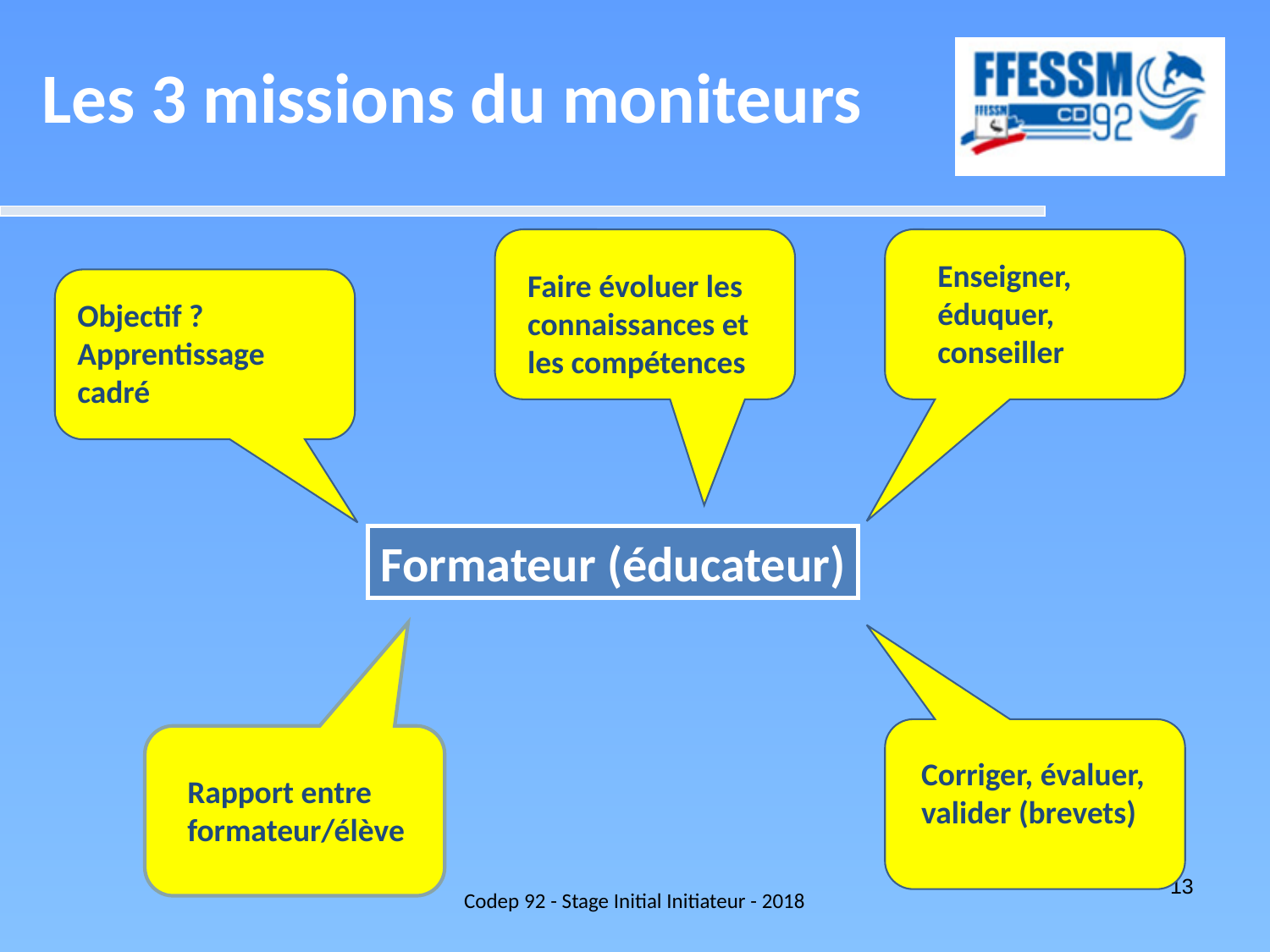

Les 3 missions du moniteurs

Enseigner, éduquer, conseiller
Faire évoluer les connaissances et les compétences

Objectif ?
Apprentissage cadré
Formateur (éducateur)

Corriger, évaluer, valider (brevets)

Rapport entre formateur/élève
Codep 92 - Stage Initial Initiateur - 2018
13